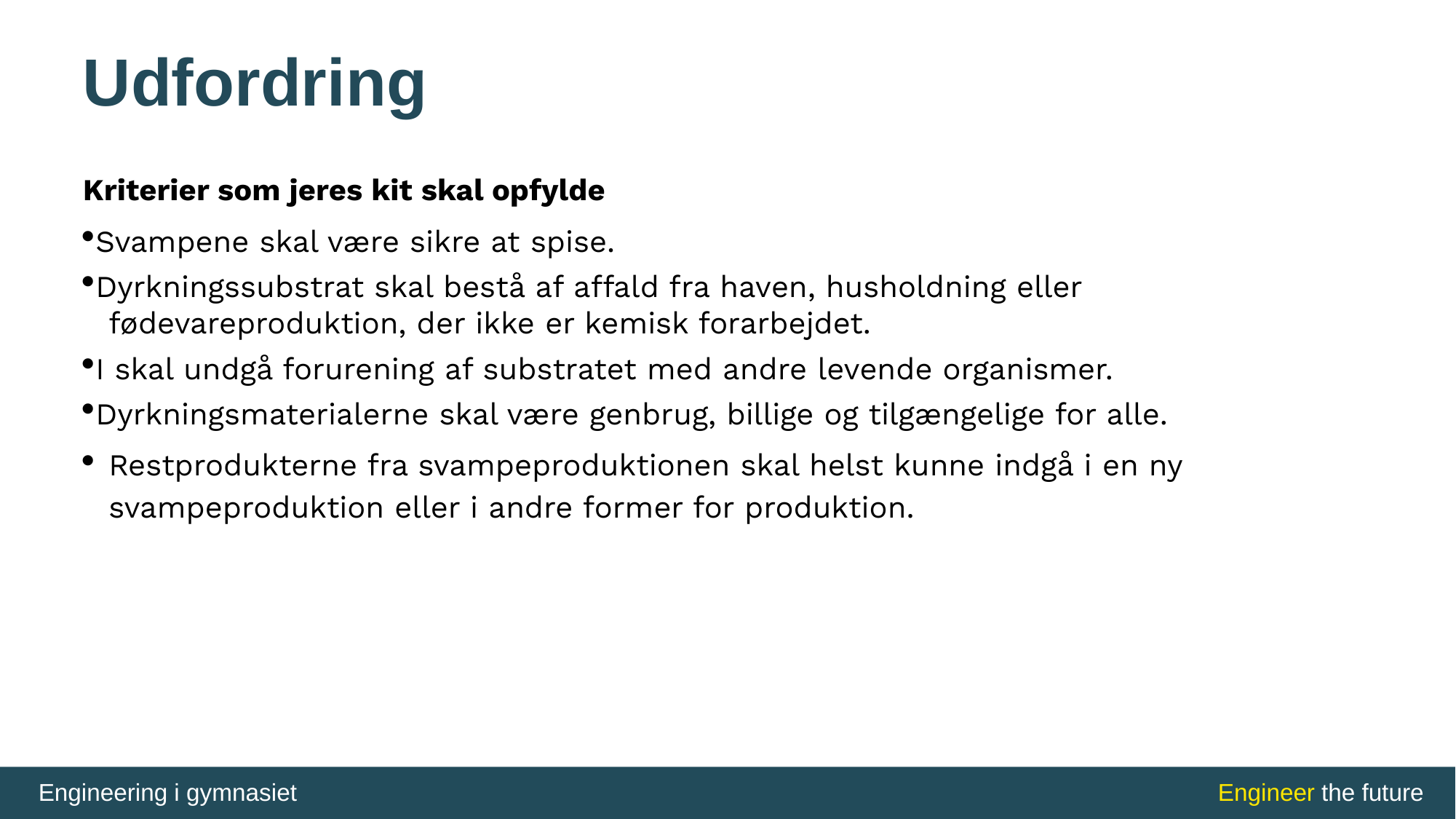

# Udfordring
Kriterier som jeres kit skal opfylde
Svampene skal være sikre at spise.
Dyrkningssubstrat skal bestå af affald fra haven, husholdning eller
fødevareproduktion, der ikke er kemisk forarbejdet.
I skal undgå forurening af substratet med andre levende organismer.
Dyrkningsmaterialerne skal være genbrug, billige og tilgængelige for alle.
Restprodukterne fra svampeproduktionen skal helst kunne indgå i en ny svampeproduktion eller i andre former for produktion.